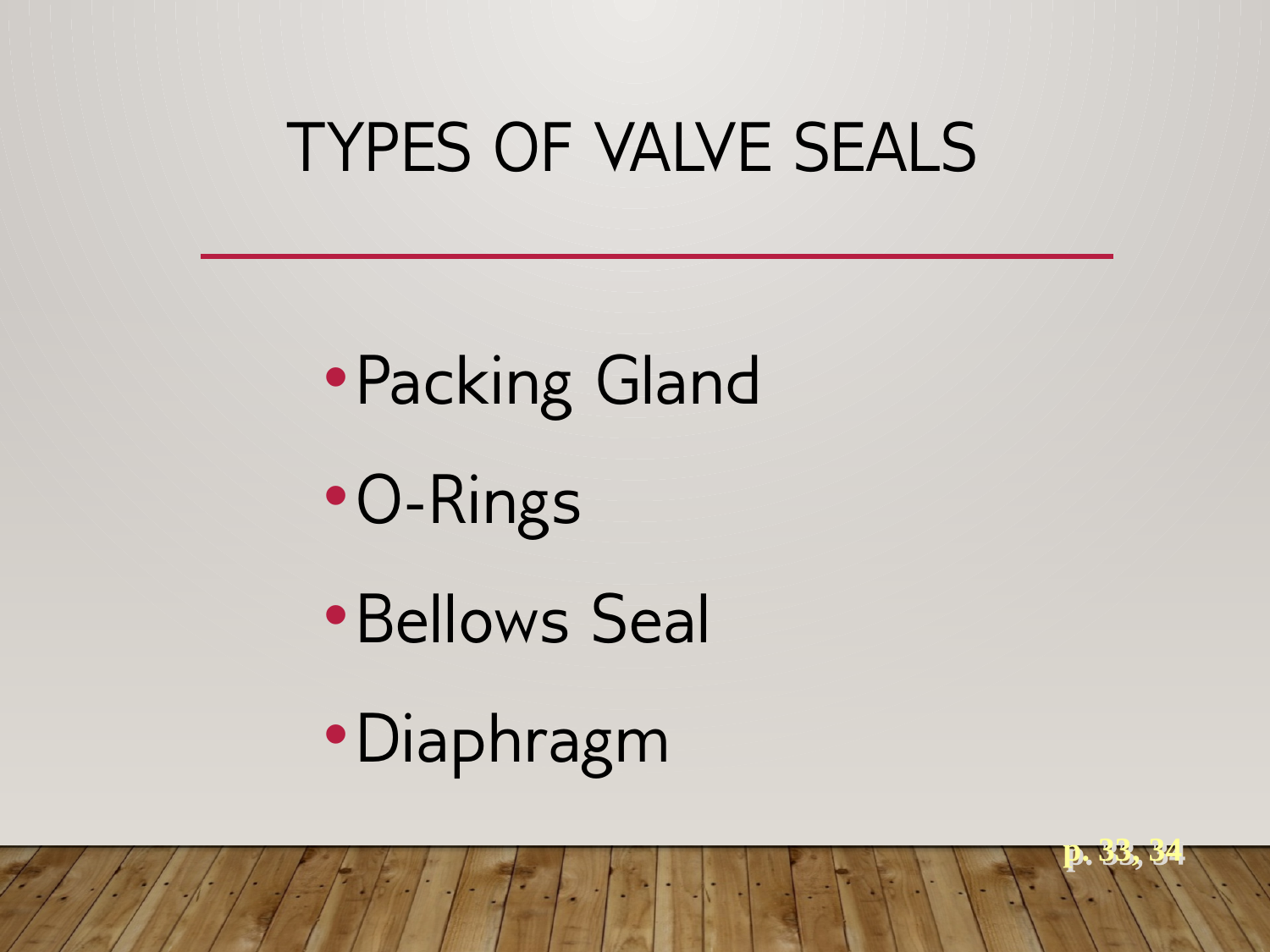

# Types of Valve Seals
Packing Gland
O-Rings
Bellows Seal
Diaphragm
p. 33, 34